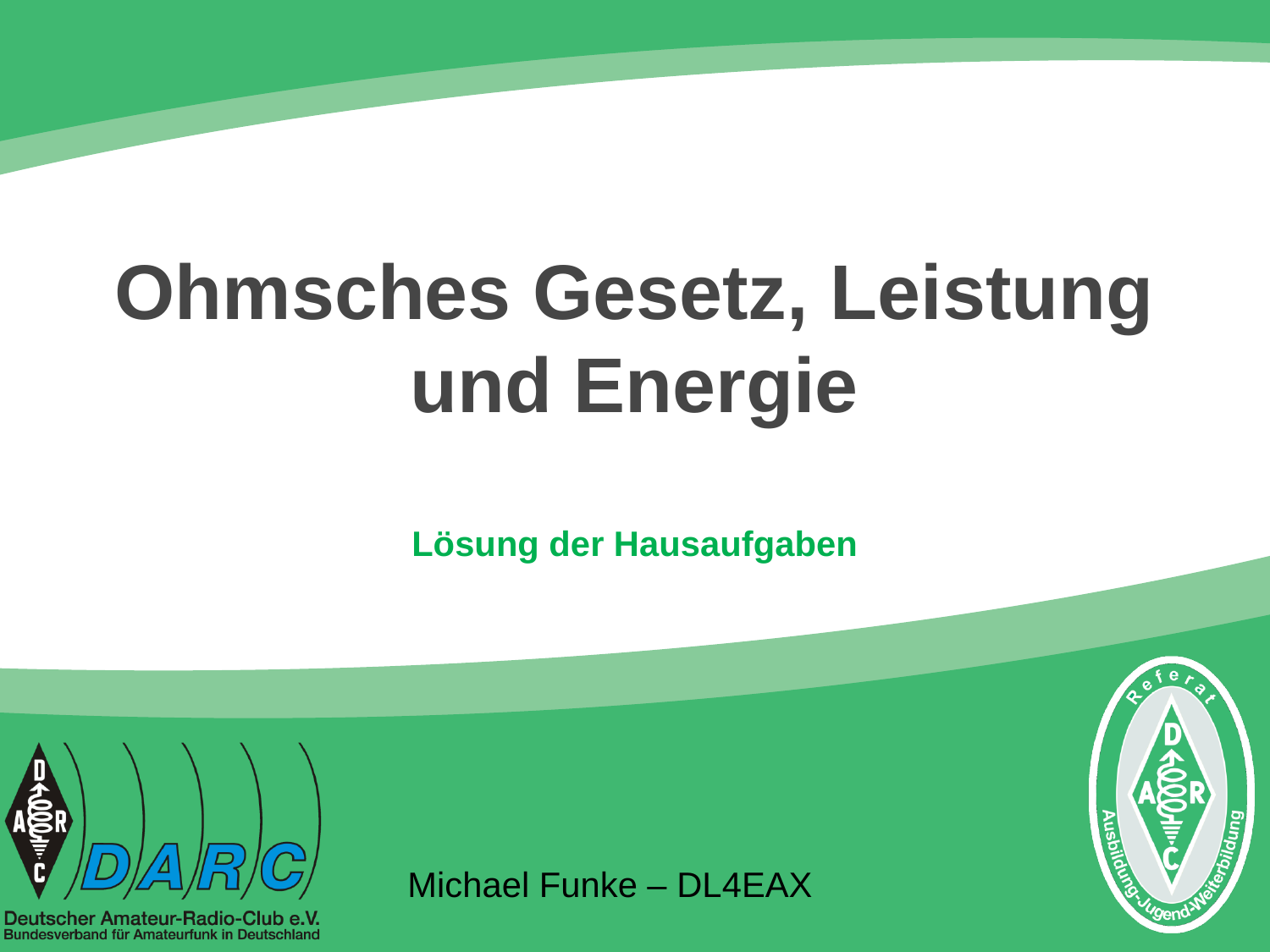

# Ohmsches Gesetz, Leistung und Energie Lösung der Hausaufgaben
Michael Funke – DL4EAX